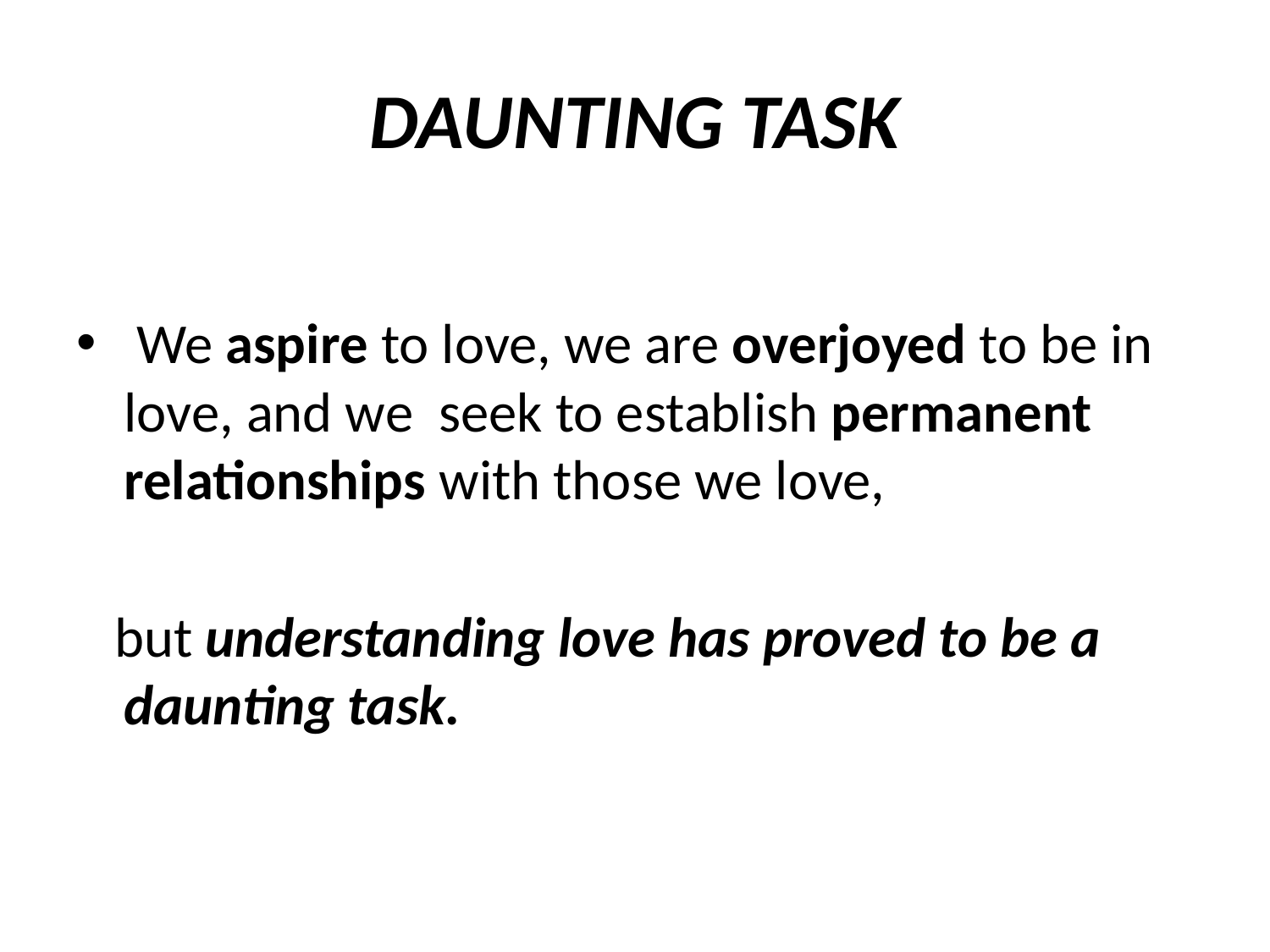

# DAUNTING TASK

 We aspire to love, we are overjoyed to be in love, and we  seek to establish permanent relationships with those we love,

   but understanding love has proved to be a daunting task.